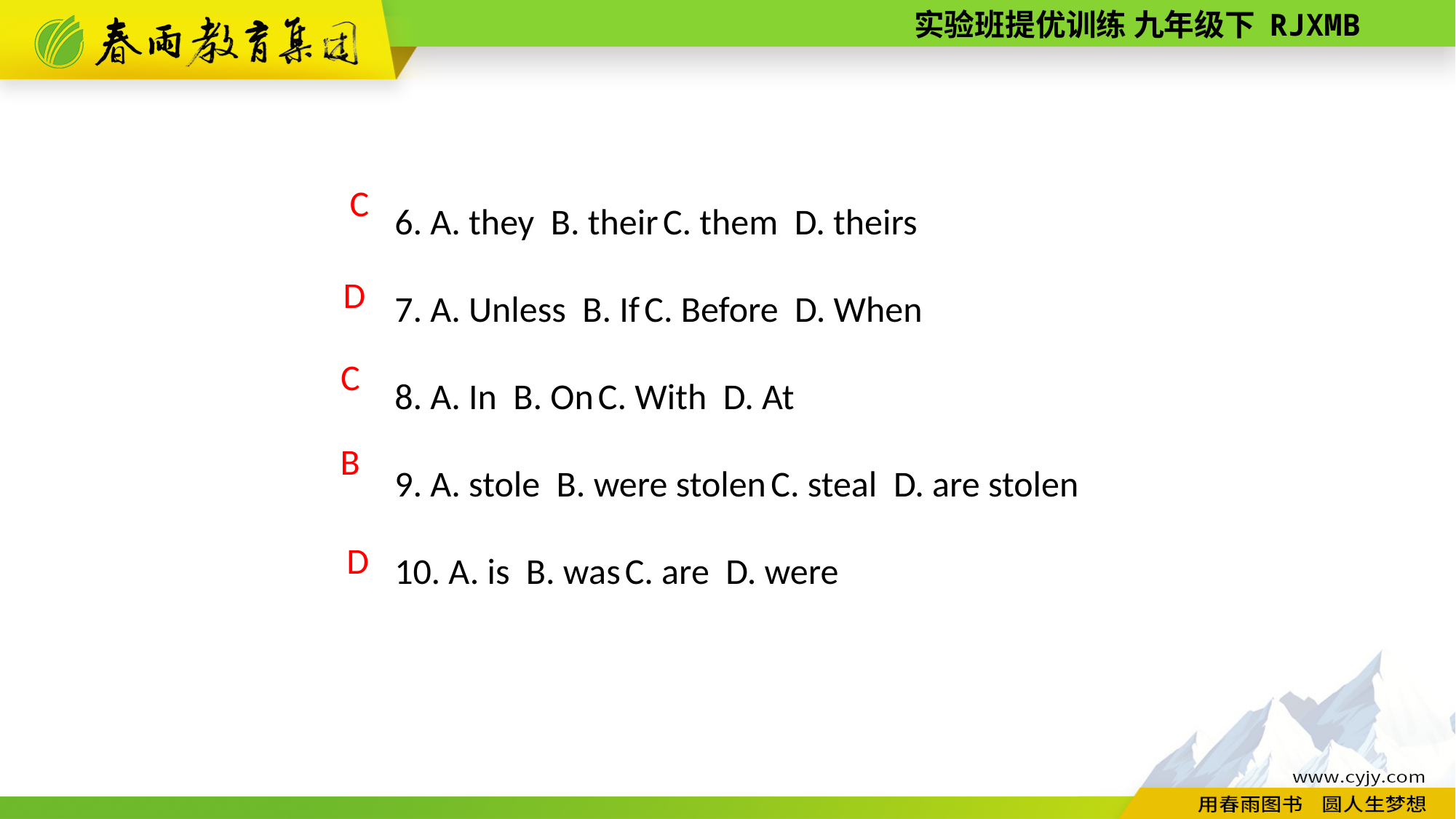

6. A. they  B. their C. them  D. theirs
7. A. Unless  B. If C. Before  D. When
8. A. In  B. On C. With  D. At
9. A. stole  B. were stolen C. steal  D. are stolen
10. A. is  B. was C. are  D. were
C
 D
C
B
D